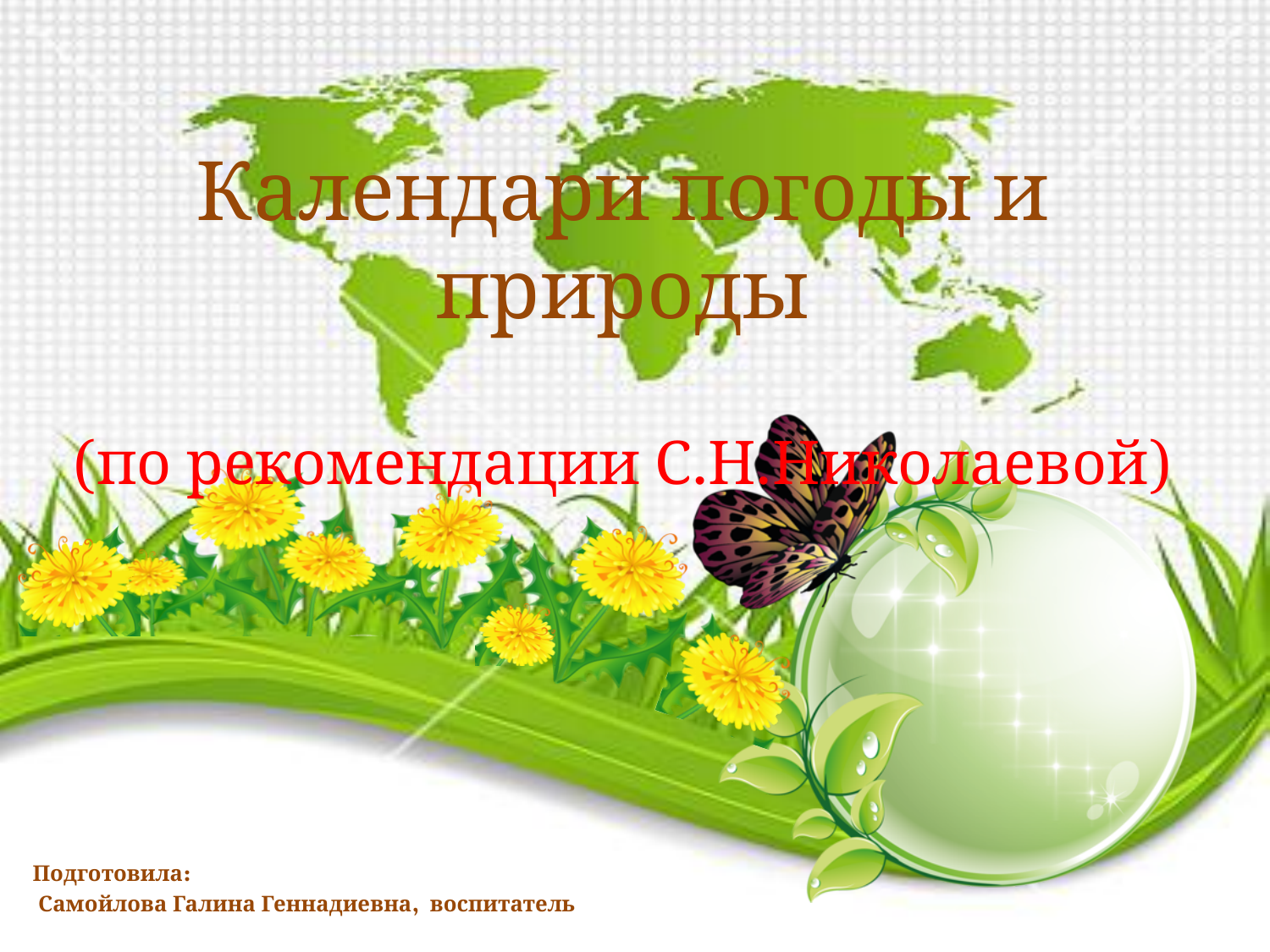

# Календари погоды и природы (по рекомендации С.Н.Николаевой)
Подготовила:
 Самойлова Галина Геннадиевна,  воспитатель